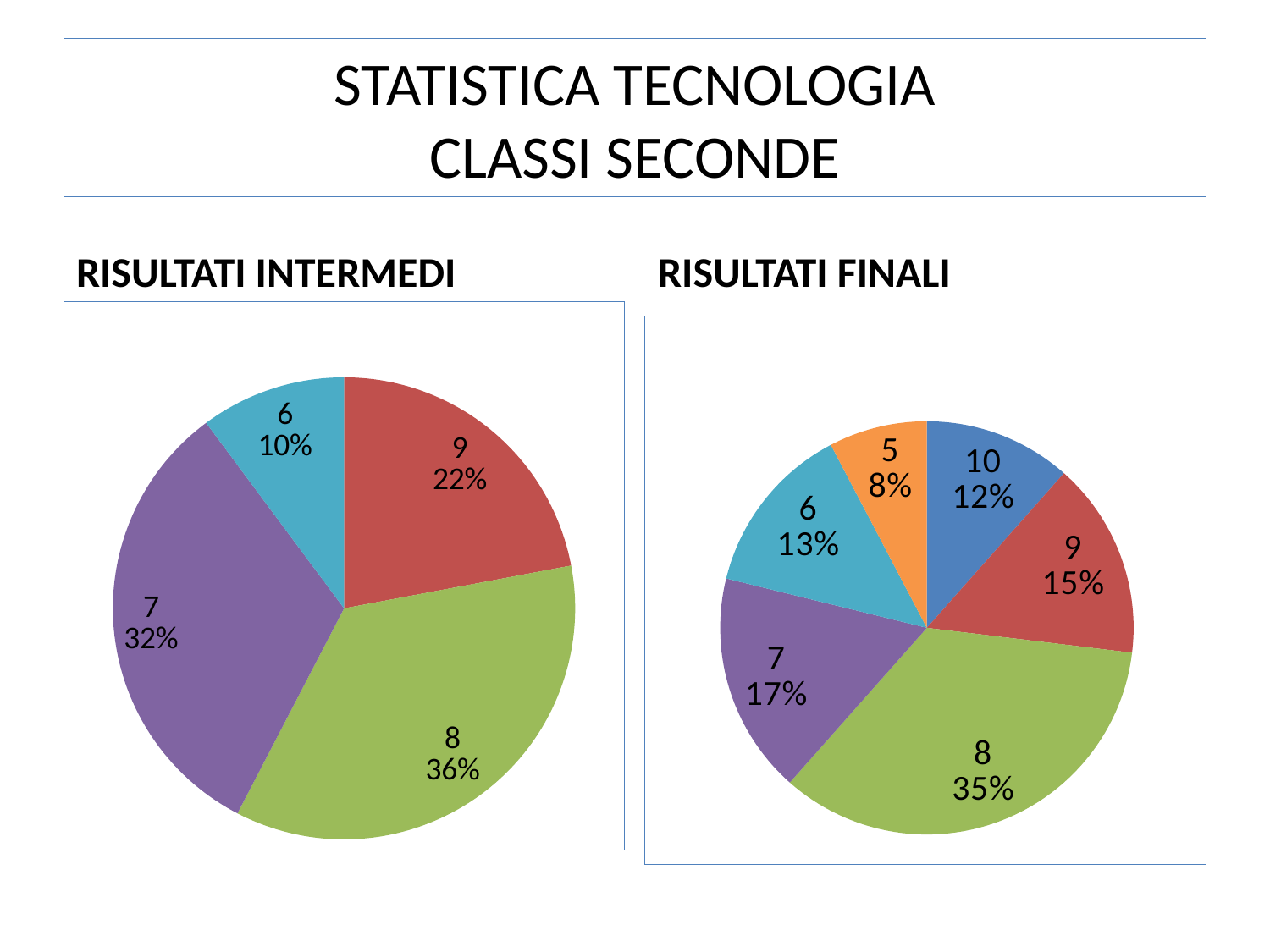

# STATISTICA TECNOLOGIA CLASSI SECONDE
RISULTATI INTERMEDI
RISULTATI FINALI

### Chart

| Category | C.seconde |
|---|---|
| 10 | 0.0 |
| 9 | 13.0 |
| 8 | 21.0 |
| 7 | 19.0 |
| 6 | 6.0 |
| 5 | 0.0 |

### Chart

| Category | Cseconde |
|---|---|
| 10 | 6.0 |
| 9 | 8.0 |
| 8 | 18.0 |
| 7 | 9.0 |
| 6 | 7.0 |
| 5 | 4.0 |